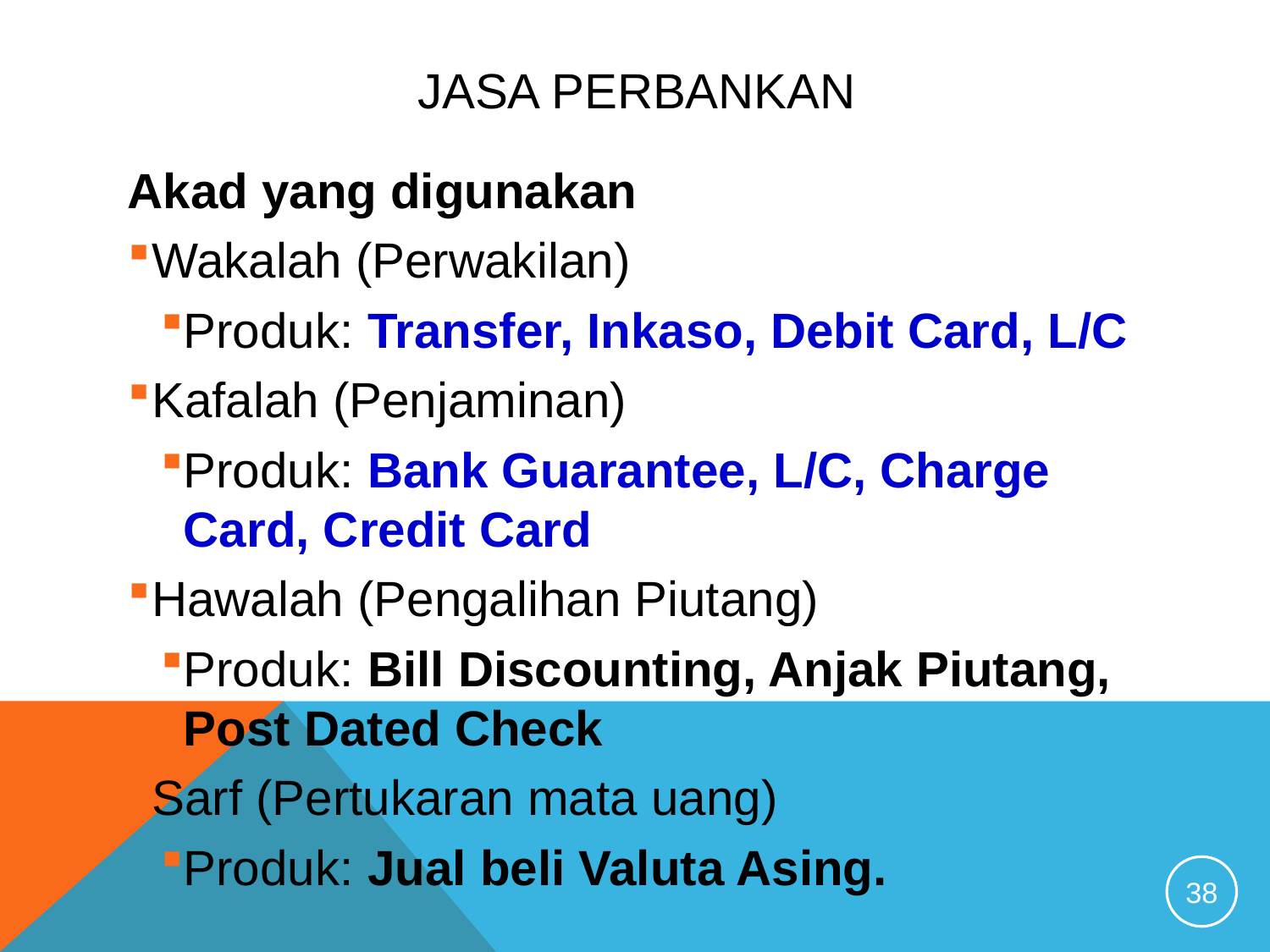

# JASA PERBANKAN
Akad yang digunakan
Wakalah (Perwakilan)
Produk: Transfer, Inkaso, Debit Card, L/C
Kafalah (Penjaminan)
Produk: Bank Guarantee, L/C, Charge Card, Credit Card
Hawalah (Pengalihan Piutang)
Produk: Bill Discounting, Anjak Piutang, Post Dated Check
Sarf (Pertukaran mata uang)
Produk: Jual beli Valuta Asing.

38